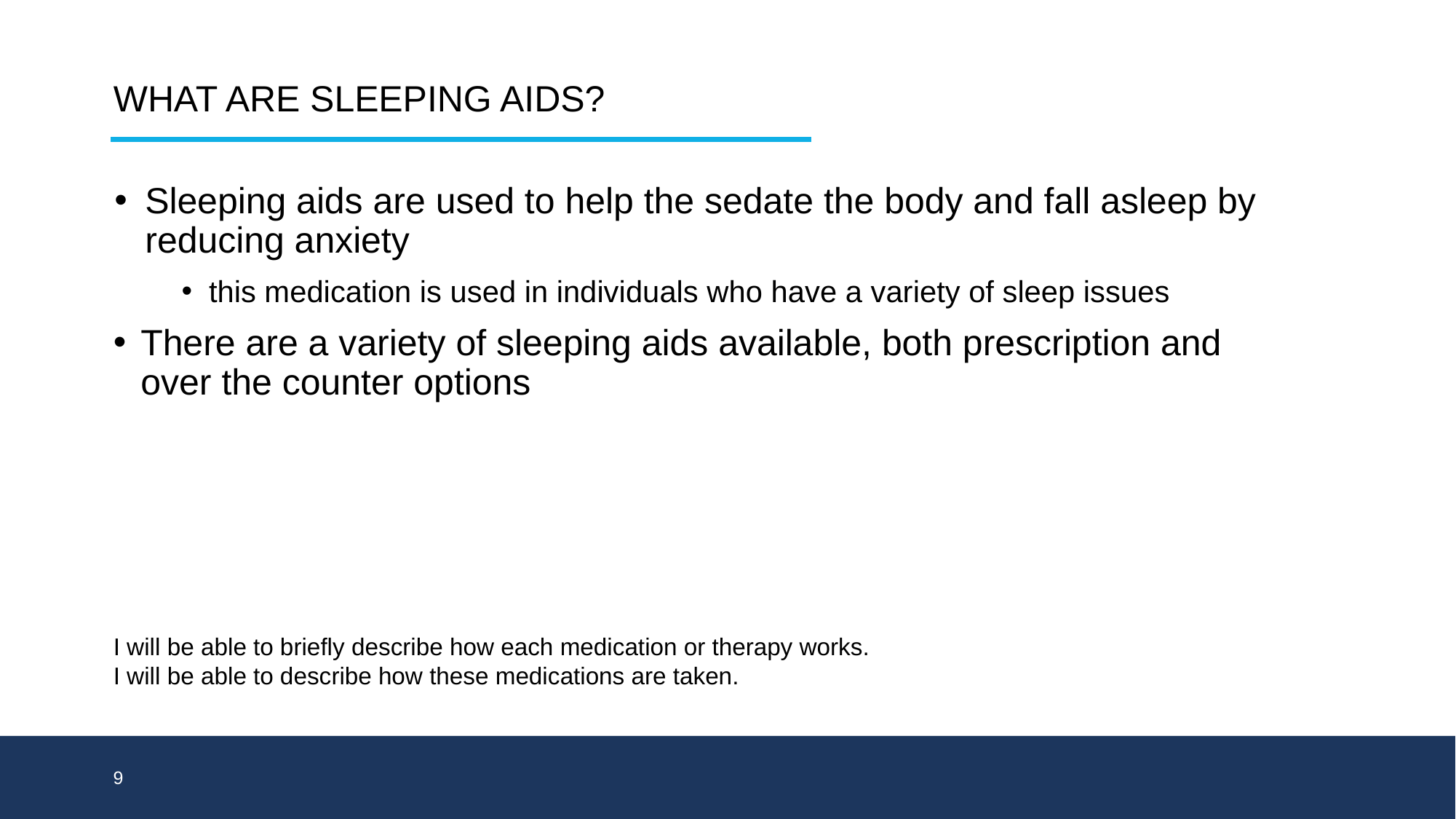

# What are Sleeping Aids?
Sleeping aids are used to help the sedate the body and fall asleep by reducing anxiety
this medication is used in individuals who have a variety of sleep issues
There are a variety of sleeping aids available, both prescription and over the counter options

I will be able to briefly describe how each medication or therapy works.
I will be able to describe how these medications are taken.